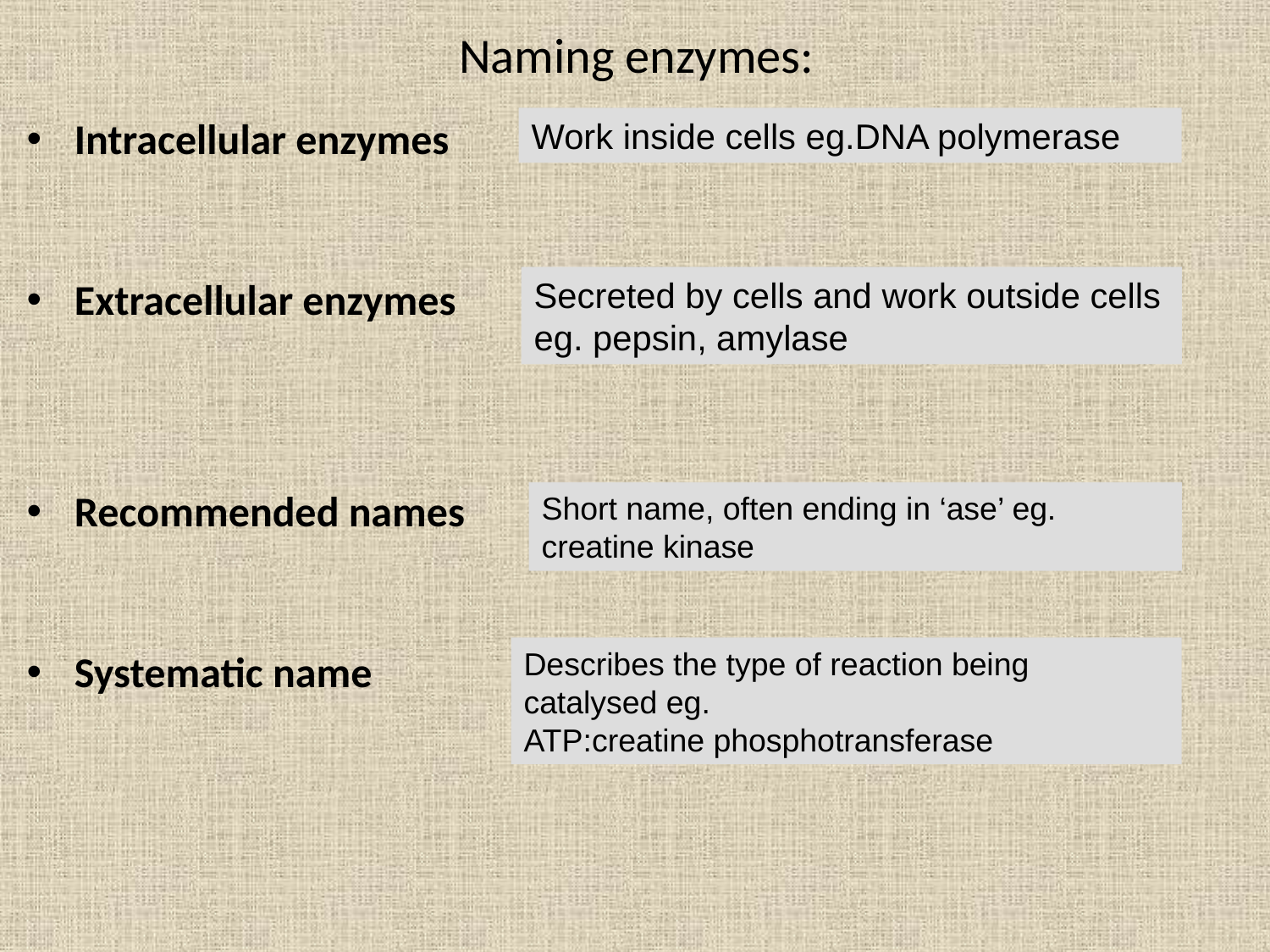

# Naming enzymes:
Intracellular enzymes
Extracellular enzymes
Recommended names
Systematic name
Work inside cells eg.DNA polymerase
Secreted by cells and work outside cells eg. pepsin, amylase
Short name, often ending in ‘ase’ eg. creatine kinase
Describes the type of reaction being catalysed eg.
ATP:creatine phosphotransferase